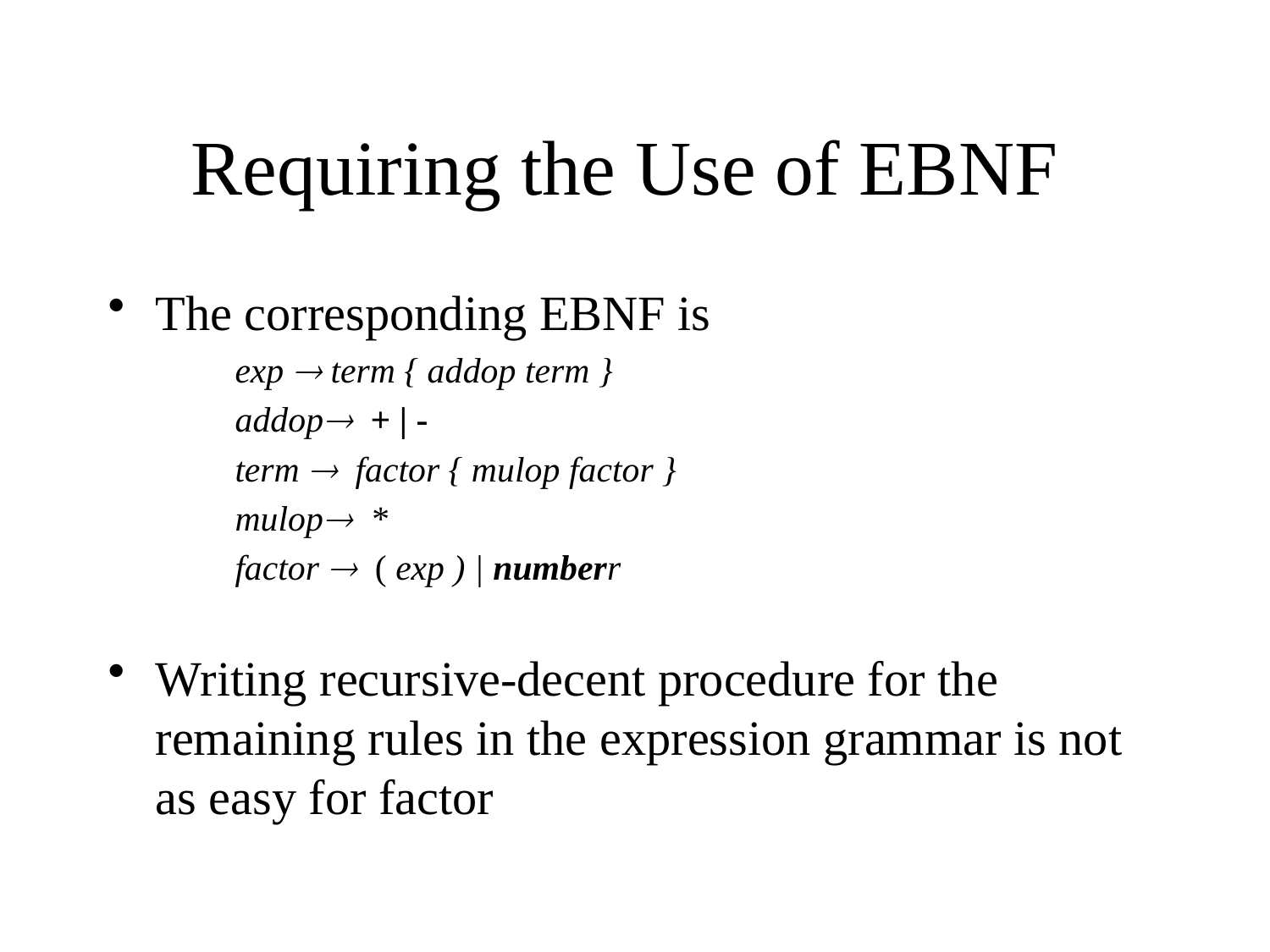

# Requiring the Use of EBNF
The corresponding EBNF is
exp → term { addop term }
addop→  + | -
term →  factor { mulop factor }
mulop→  *
factor →  ( exp ) | numberr

Writing recursive-decent procedure for the remaining rules in the expression grammar is not as easy for factor